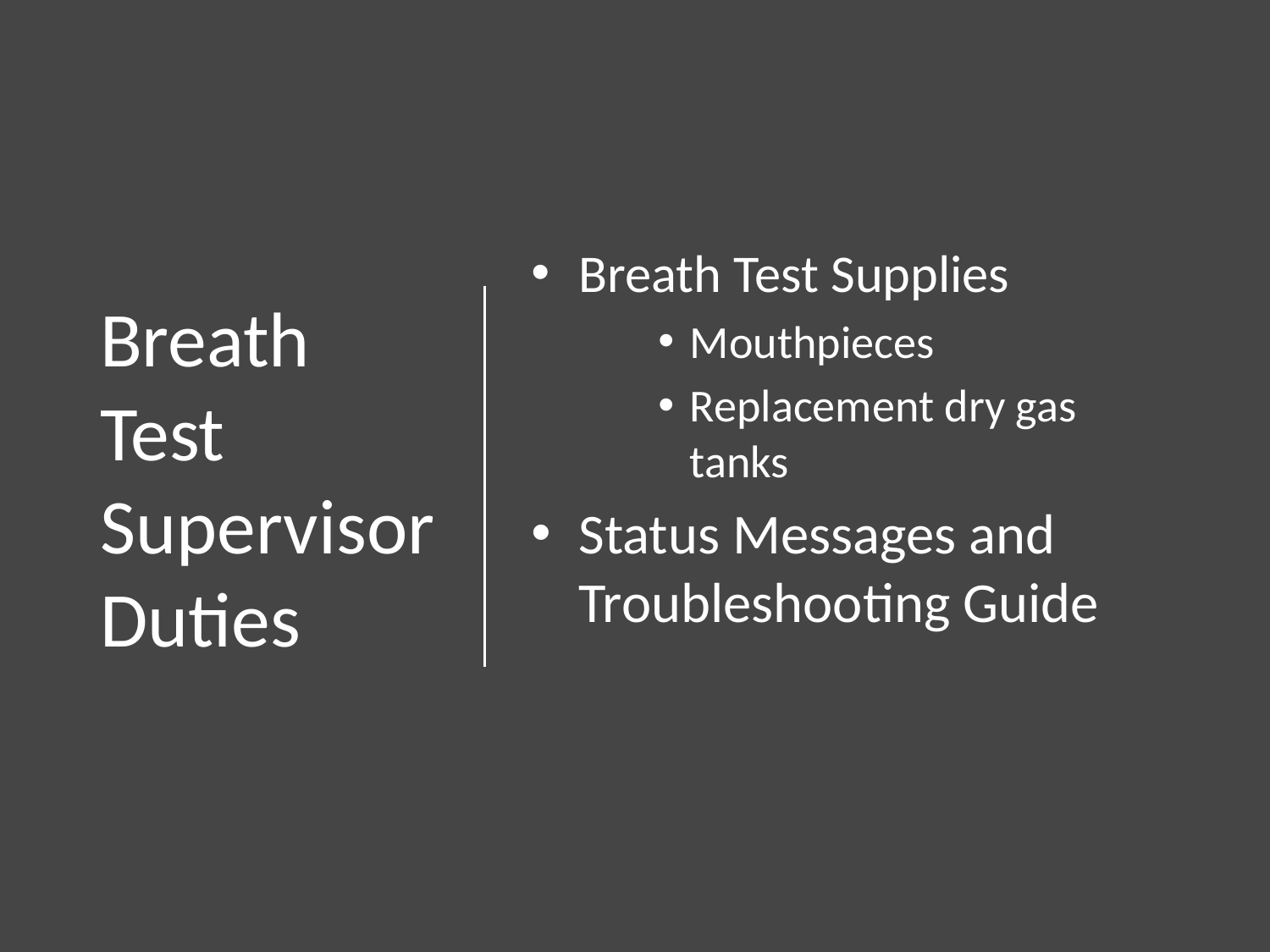

# Breath Test Supervisor Duties
Breath Test Supplies
Mouthpieces
Replacement dry gas tanks
Status Messages and Troubleshooting Guide

Approved and Issued: 2025.10.01